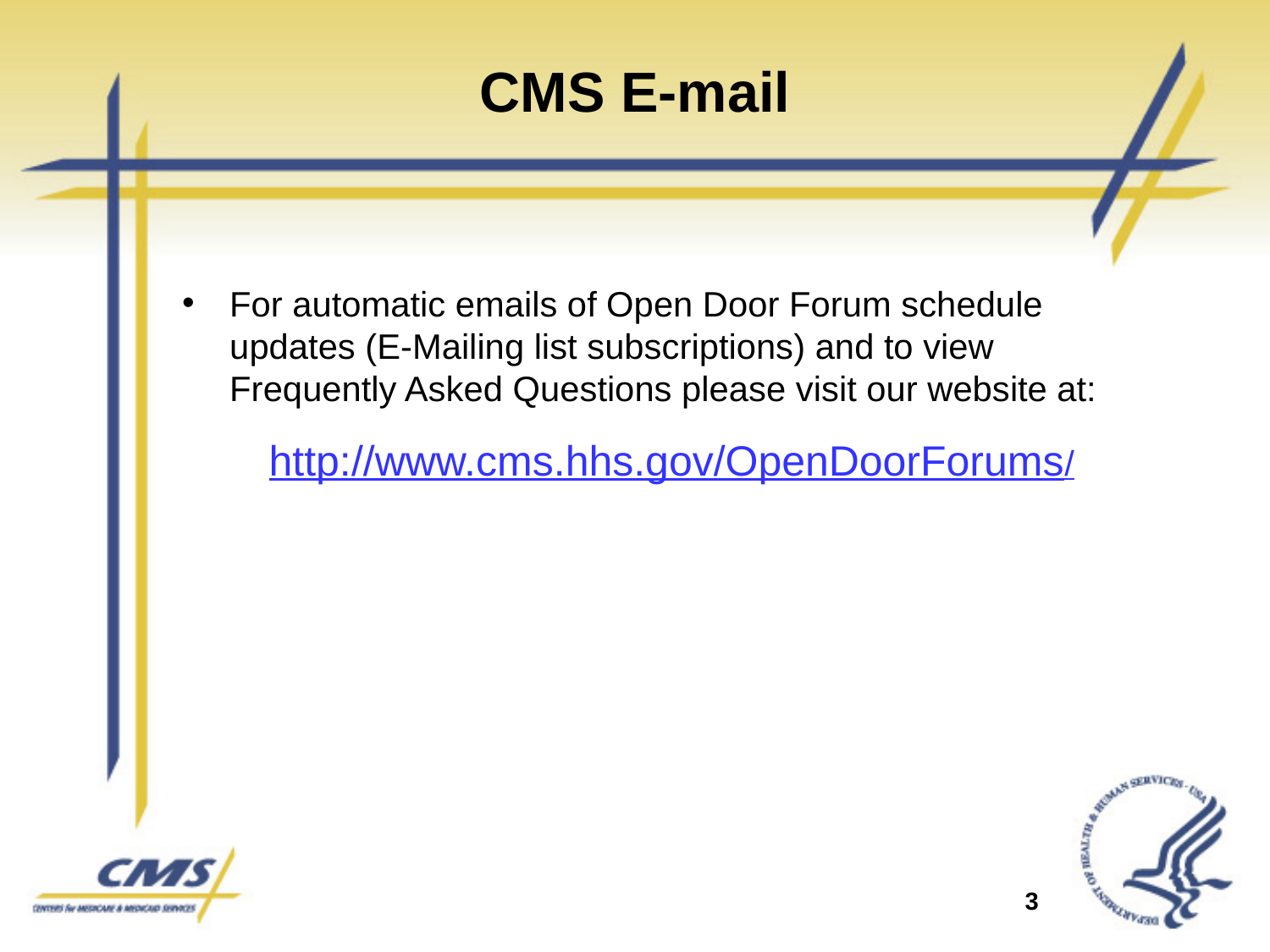

# CMS E-mail
For automatic emails of Open Door Forum schedule updates (E-Mailing list subscriptions) and to view Frequently Asked Questions please visit our website at:
 http://www.cms.hhs.gov/OpenDoorForums/